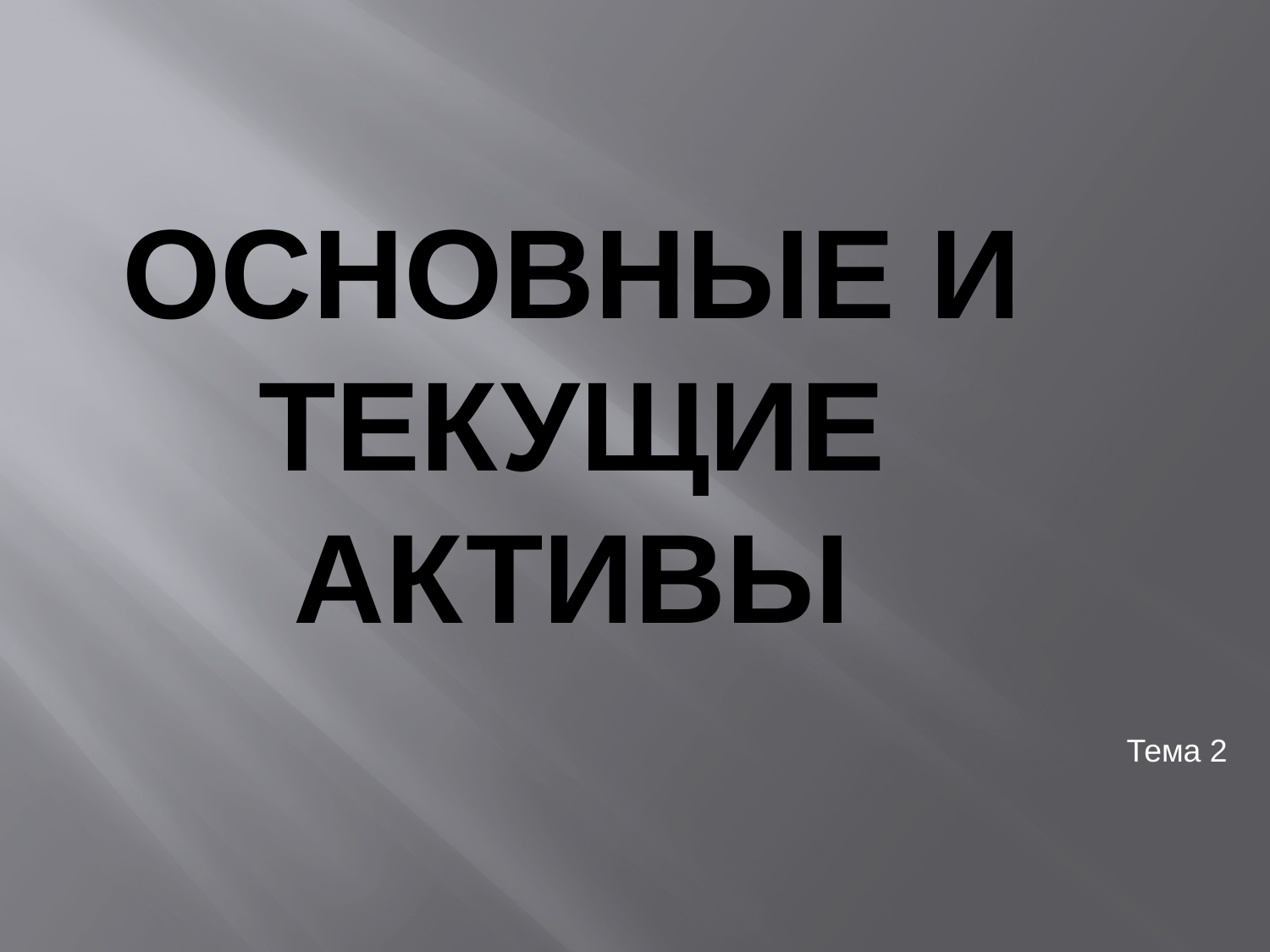

# Основные и текущие активы
Тема 2